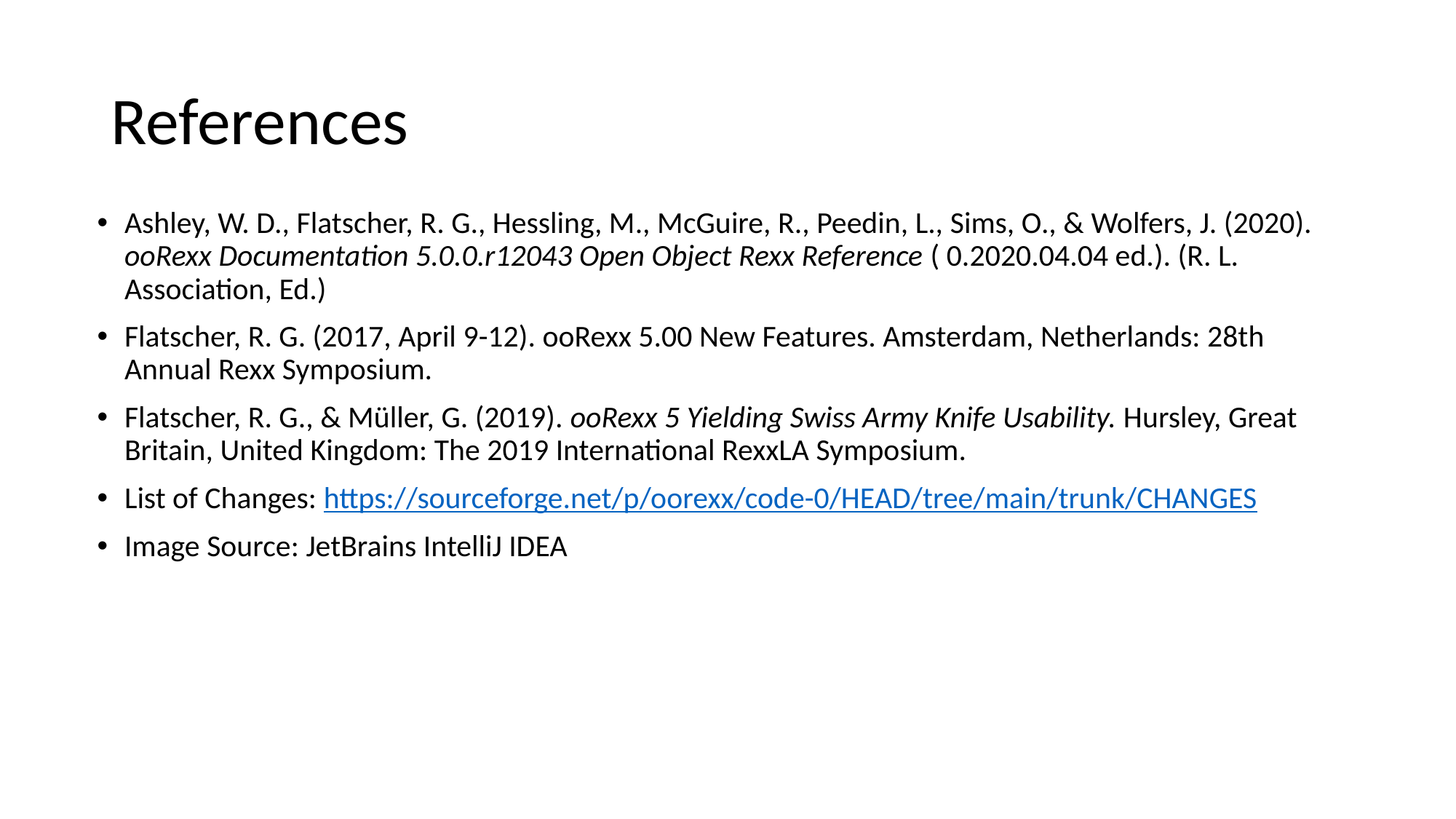

# References
Ashley, W. D., Flatscher, R. G., Hessling, M., McGuire, R., Peedin, L., Sims, O., & Wolfers, J. (2020). ooRexx Documentation 5.0.0.r12043 Open Object Rexx Reference ( 0.2020.04.04 ed.). (R. L. Association, Ed.)
Flatscher, R. G. (2017, April 9-12). ooRexx 5.00 New Features. Amsterdam, Netherlands: 28th Annual Rexx Symposium.
Flatscher, R. G., & Müller, G. (2019). ooRexx 5 Yielding Swiss Army Knife Usability. Hursley, Great Britain, United Kingdom: The 2019 International RexxLA Symposium.
List of Changes: https://sourceforge.net/p/oorexx/code-0/HEAD/tree/main/trunk/CHANGES
Image Source: JetBrains IntelliJ IDEA